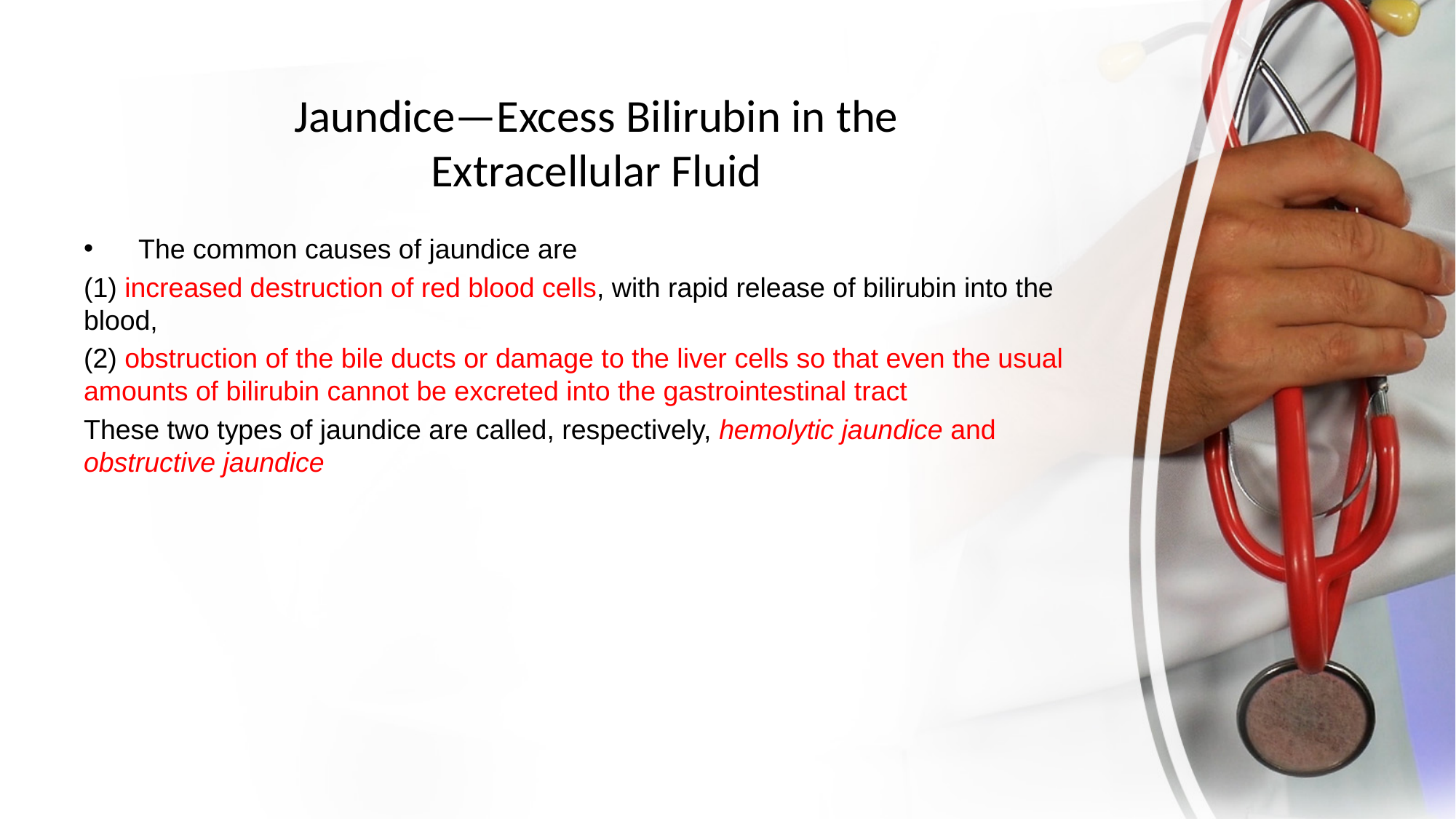

# Jaundice—Excess Bilirubin in the Extracellular Fluid
The common causes of jaundice are
(1) increased destruction of red blood cells, with rapid release of bilirubin into the blood,
(2) obstruction of the bile ducts or damage to the liver cells so that even the usual amounts of bilirubin cannot be excreted into the gastrointestinal tract
These two types of jaundice are called, respectively, hemolytic jaundice and obstructive jaundice